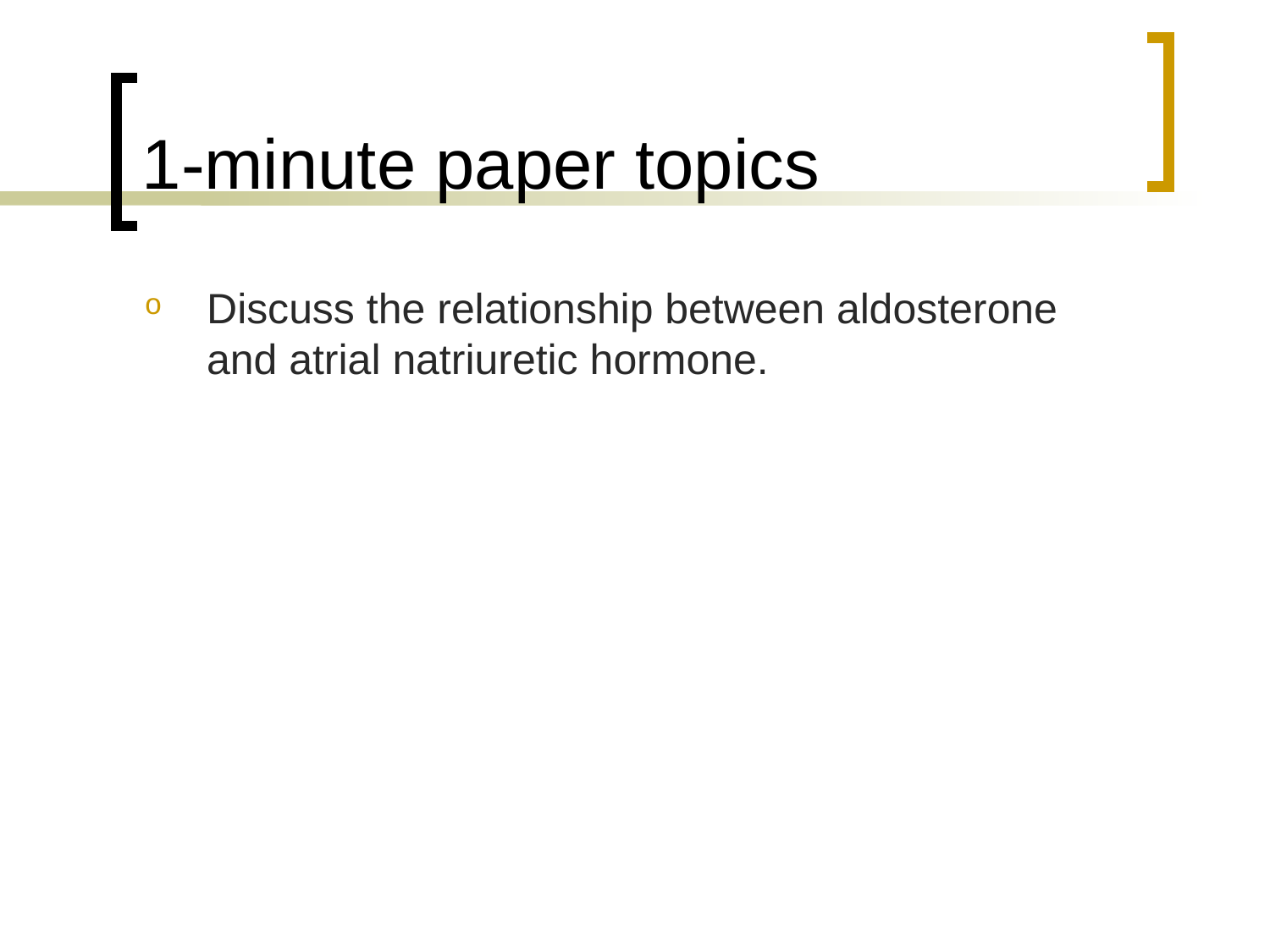

# 1-minute paper topics
Discuss the relationship between aldosterone and atrial natriuretic hormone.